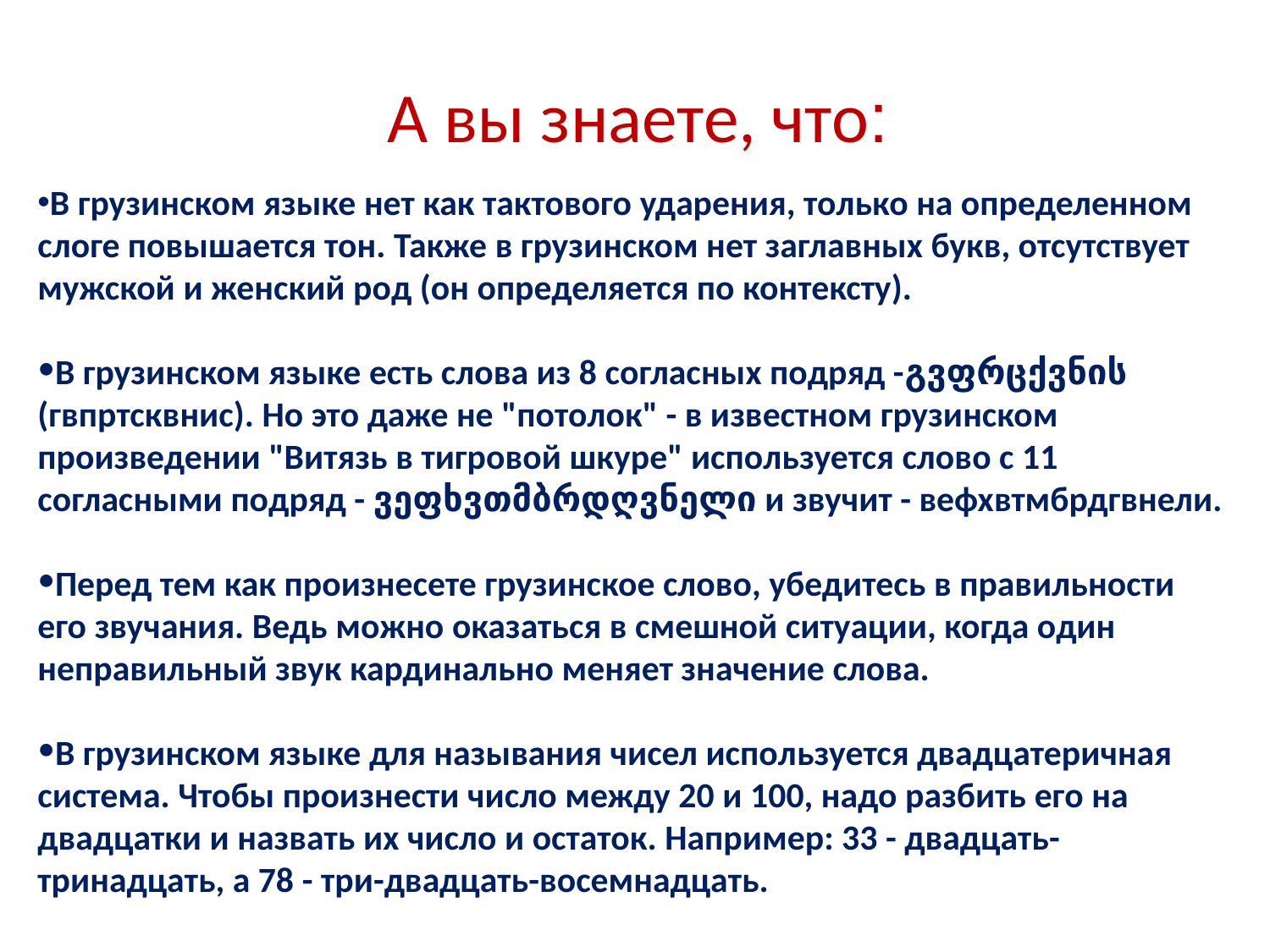

А вы знаете, что:
В грузинском языке нет как тактового ударения, только на определенном слоге повышается тон. Также в грузинском нет заглавных букв, отсутствует мужской и женский род (он определяется по контексту).

В грузинском языке есть слова из 8 согласных подряд -გვფრცქვნის (гвпртсквнис). Но это даже не "потолок" - в известном грузинском произведении "Витязь в тигровой шкуре" используется слово с 11 согласными подряд - ვეფხვთმბრდღვნელი и звучит - вефхвтмбрдгвнели.

Перед тем как произнесете грузинское слово, убедитесь в правильности его звучания. Ведь можно оказаться в смешной ситуации, когда один неправильный звук кардинально меняет значение слова.

В грузинском языке для называния чисел используется двадцатеричная система. Чтобы произнести число между 20 и 100, надо разбить его на двадцатки и назвать их число и остаток. Например: 33 - двадцать-тринадцать, а 78 - три-двадцать-восемнадцать.